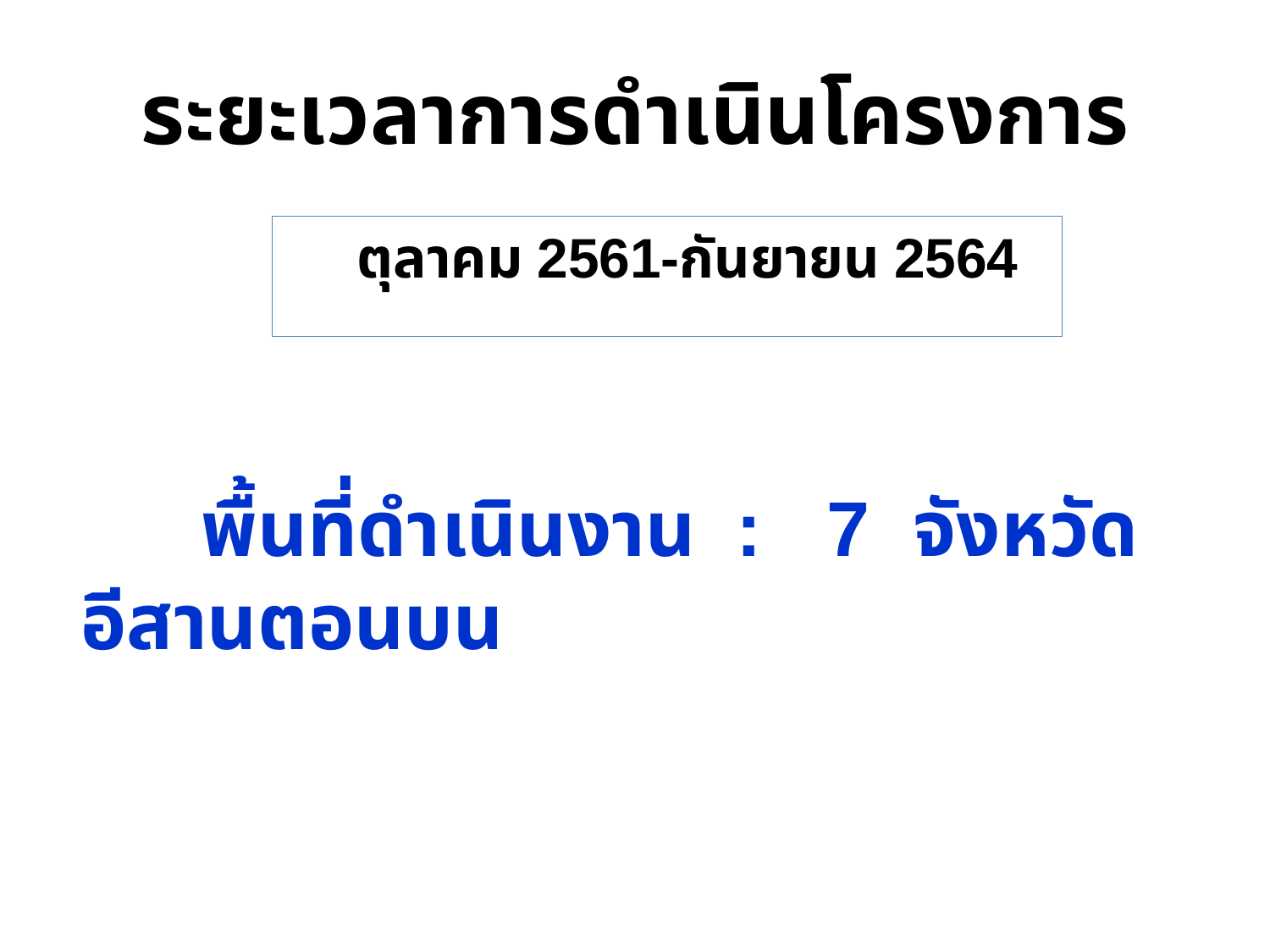

# ระยะเวลาการดำเนินโครงการ
     ตุลาคม 2561-กันยายน 2564
      พื้นที่ดำเนินงาน  :   7  จังหวัดอีสานตอนบน